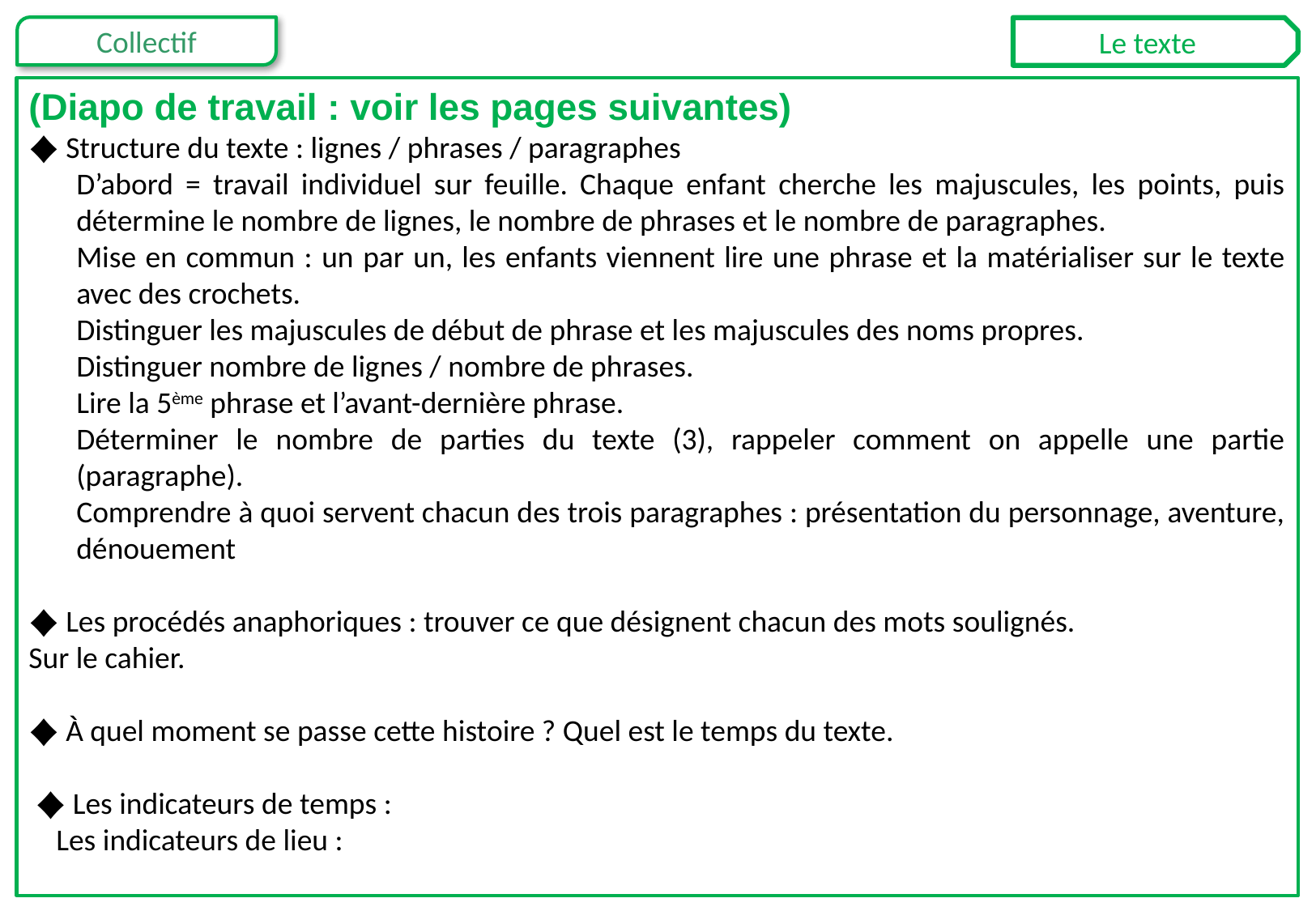

Le texte
(Diapo de travail : voir les pages suivantes)
♦ Structure du texte : lignes / phrases / paragraphes
D’abord = travail individuel sur feuille. Chaque enfant cherche les majuscules, les points, puis détermine le nombre de lignes, le nombre de phrases et le nombre de paragraphes.
Mise en commun : un par un, les enfants viennent lire une phrase et la matérialiser sur le texte avec des crochets.
Distinguer les majuscules de début de phrase et les majuscules des noms propres.
Distinguer nombre de lignes / nombre de phrases.
Lire la 5ème phrase et l’avant-dernière phrase.
Déterminer le nombre de parties du texte (3), rappeler comment on appelle une partie (paragraphe).
Comprendre à quoi servent chacun des trois paragraphes : présentation du personnage, aventure, dénouement

♦ Les procédés anaphoriques : trouver ce que désignent chacun des mots soulignés.
Sur le cahier.

♦ À quel moment se passe cette histoire ? Quel est le temps du texte.

 ♦ Les indicateurs de temps :
    Les indicateurs de lieu :